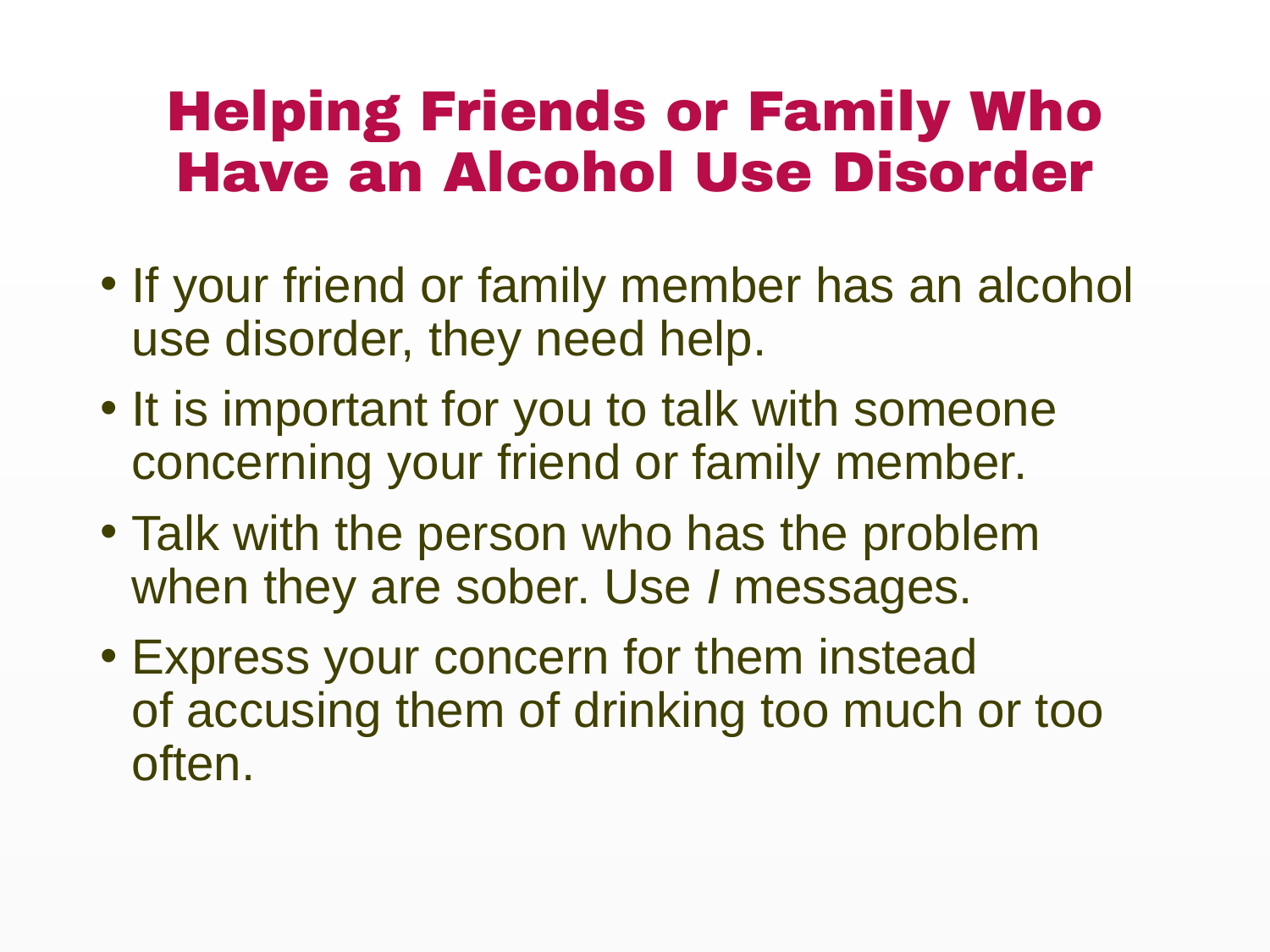

# Helping Friends or Family Who Have an Alcohol Use Disorder
If your friend or family member has an alcohol use disorder, they need help.
It is important for you to talk with someone concerning your friend or family member.
Talk with the person who has the problem when they are sober. Use I messages.
Express your concern for them instead of accusing them of drinking too much or too often.